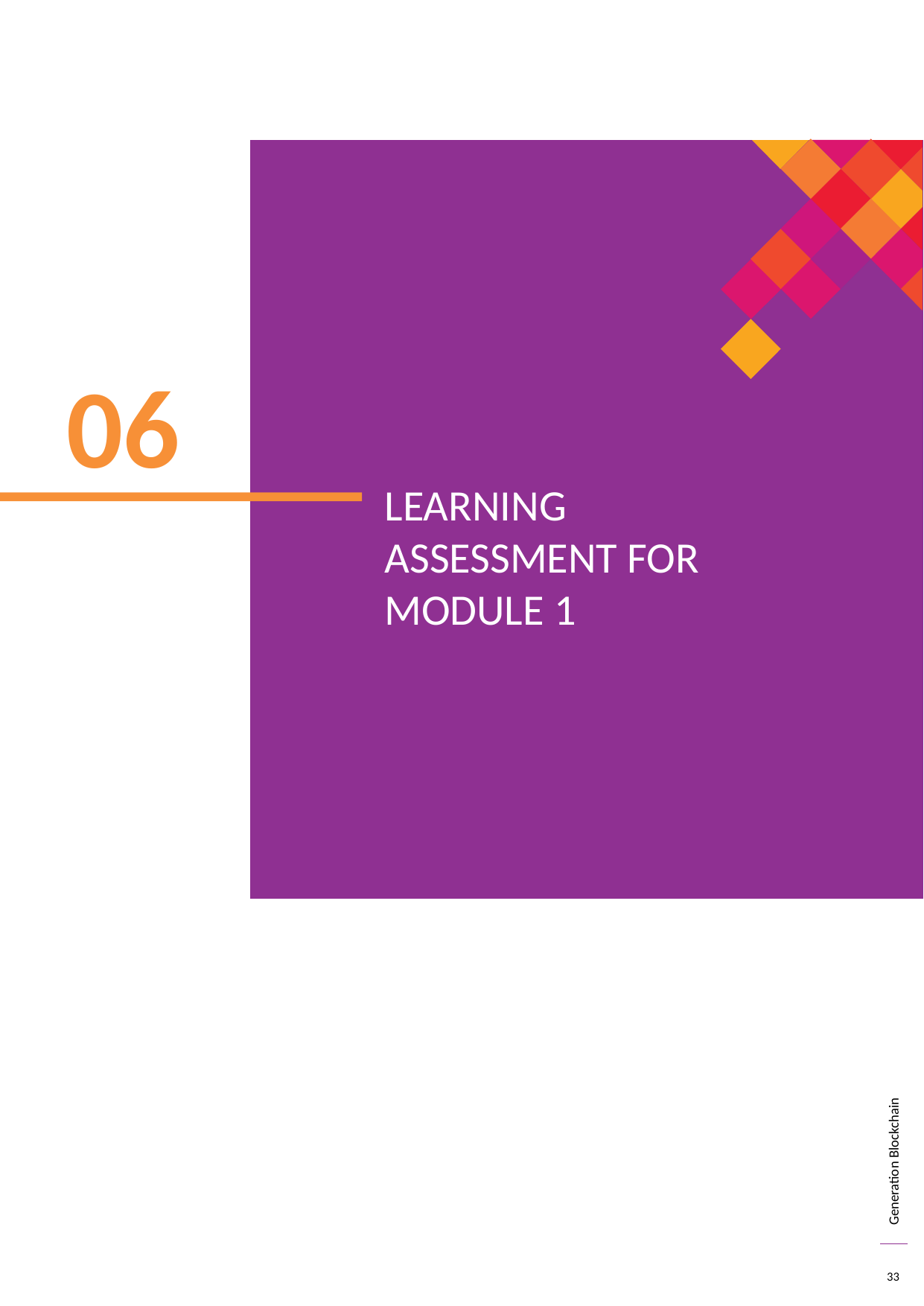

06
LEARNING ASSESSMENT FOR MODULE 1
33